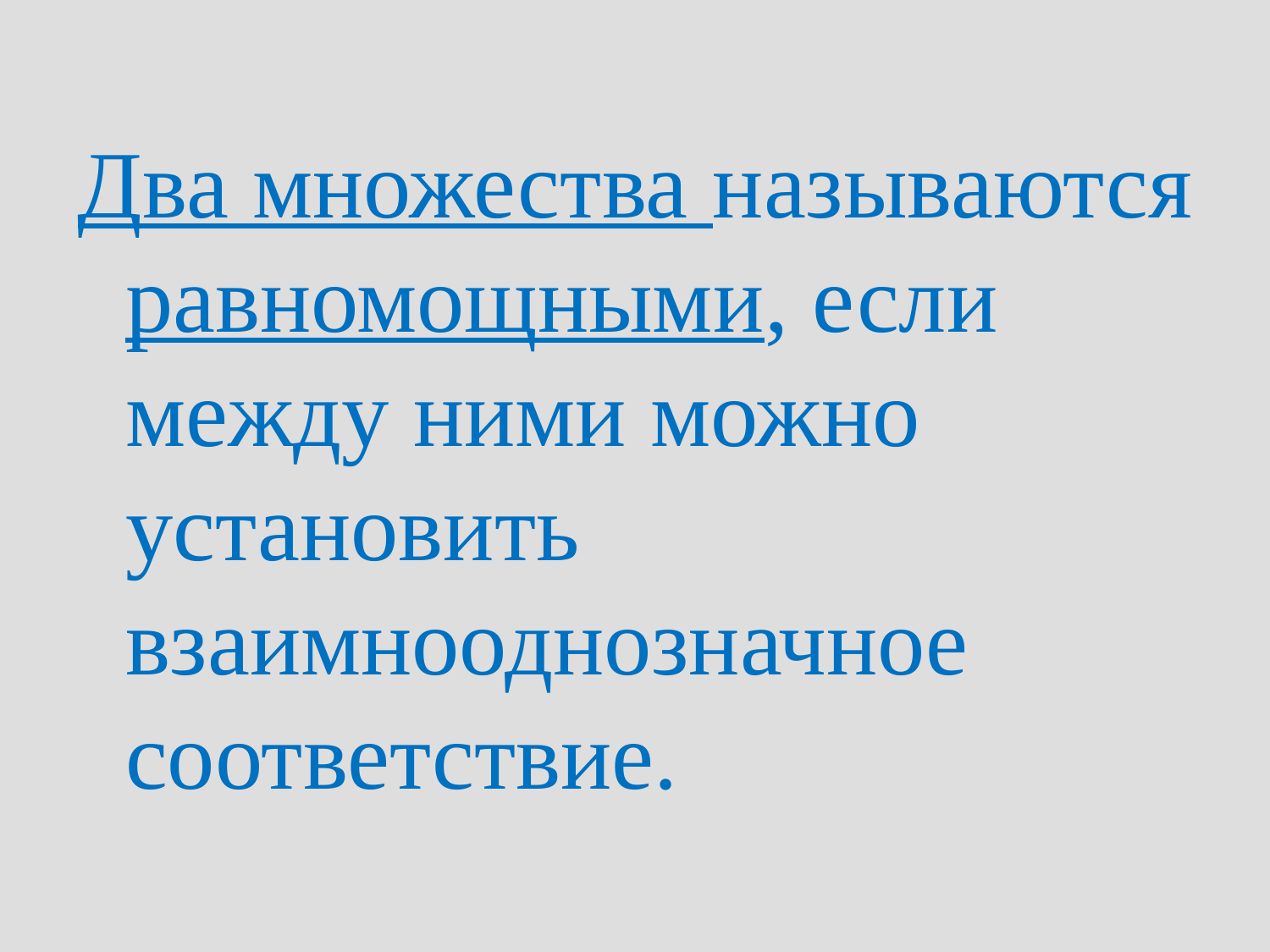

#
Два множества называются равномощными, если между ними можно установить взаимнооднозначное  соответствие.